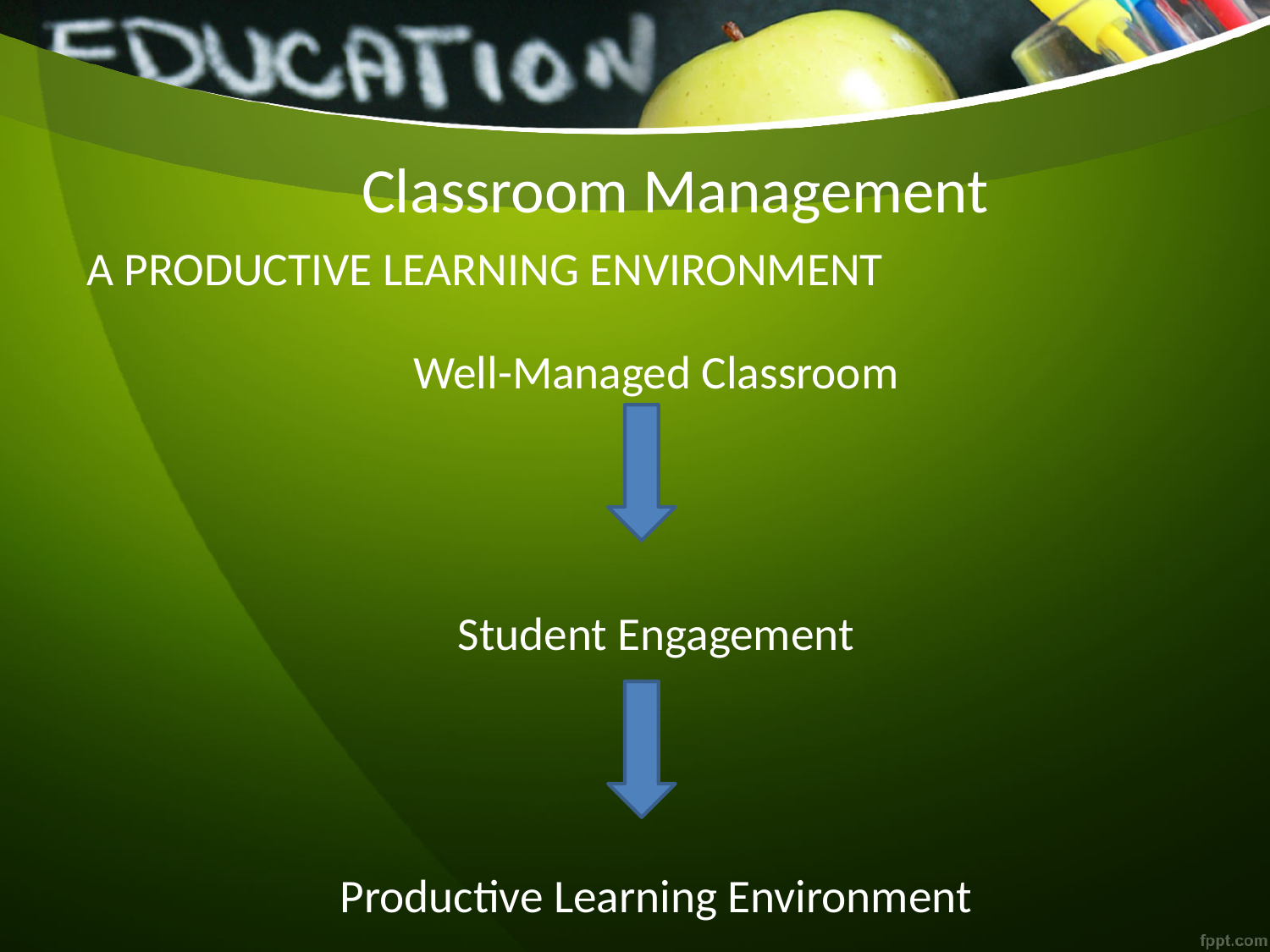

# Classroom Management
A PRODUCTIVE LEARNING ENVIRONMENT

Well-Managed Classroom

Student Engagement

Productive Learning Environment